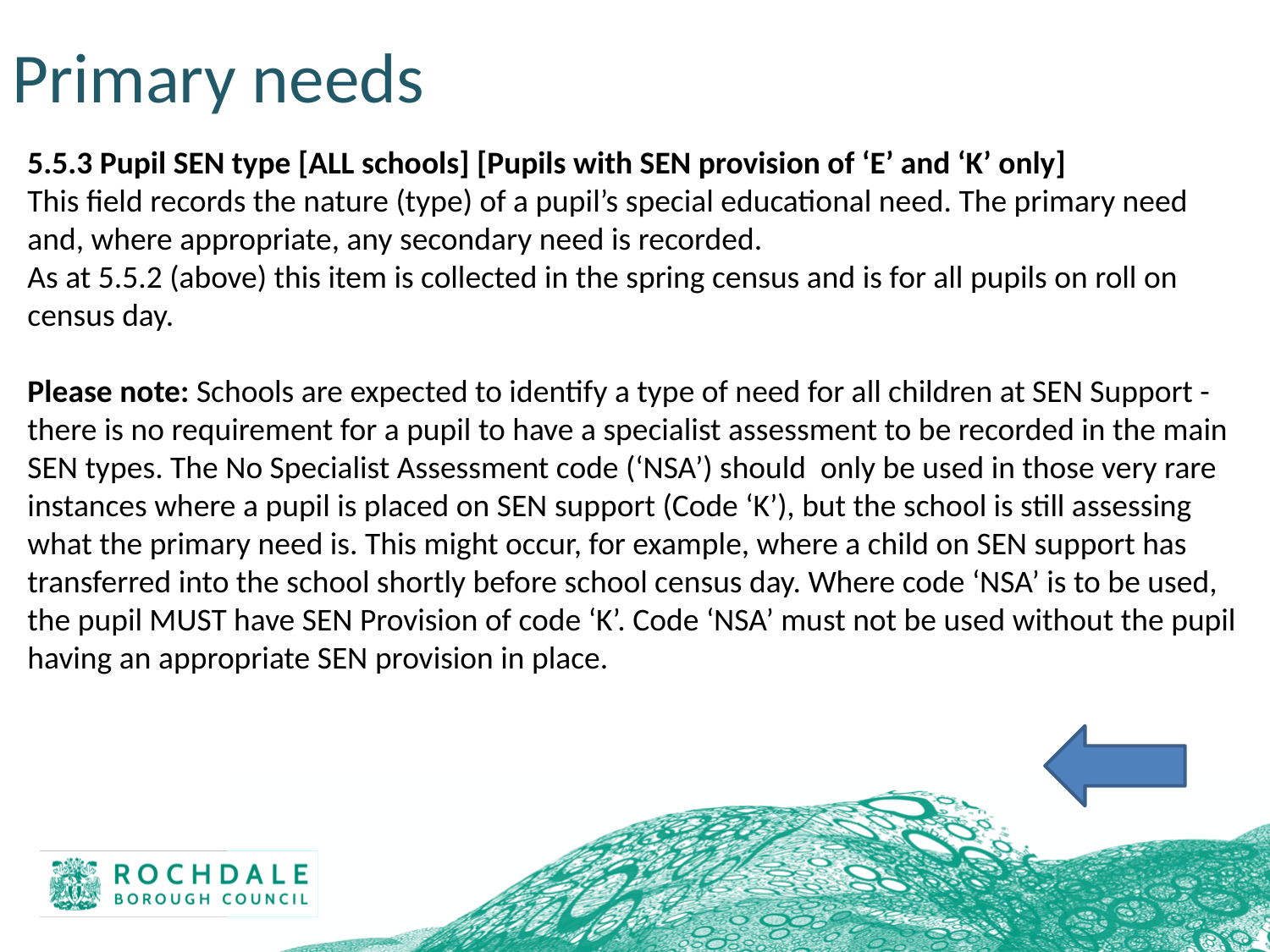

Primary needs
5.5.3 Pupil SEN type [ALL schools] [Pupils with SEN provision of ‘E’ and ‘K’ only]
This field records the nature (type) of a pupil’s special educational need. The primary need and, where appropriate, any secondary need is recorded.
As at 5.5.2 (above) this item is collected in the spring census and is for all pupils on roll on census day.

Please note: Schools are expected to identify a type of need for all children at SEN Support - there is no requirement for a pupil to have a specialist assessment to be recorded in the main SEN types. The No Specialist Assessment code (‘NSA’) should  only be used in those very rare instances where a pupil is placed on SEN support (Code ‘K’), but the school is still assessing what the primary need is. This might occur, for example, where a child on SEN support has transferred into the school shortly before school census day. Where code ‘NSA’ is to be used, the pupil MUST have SEN Provision of code ‘K’. Code ‘NSA’ must not be used without the pupil having an appropriate SEN provision in place.